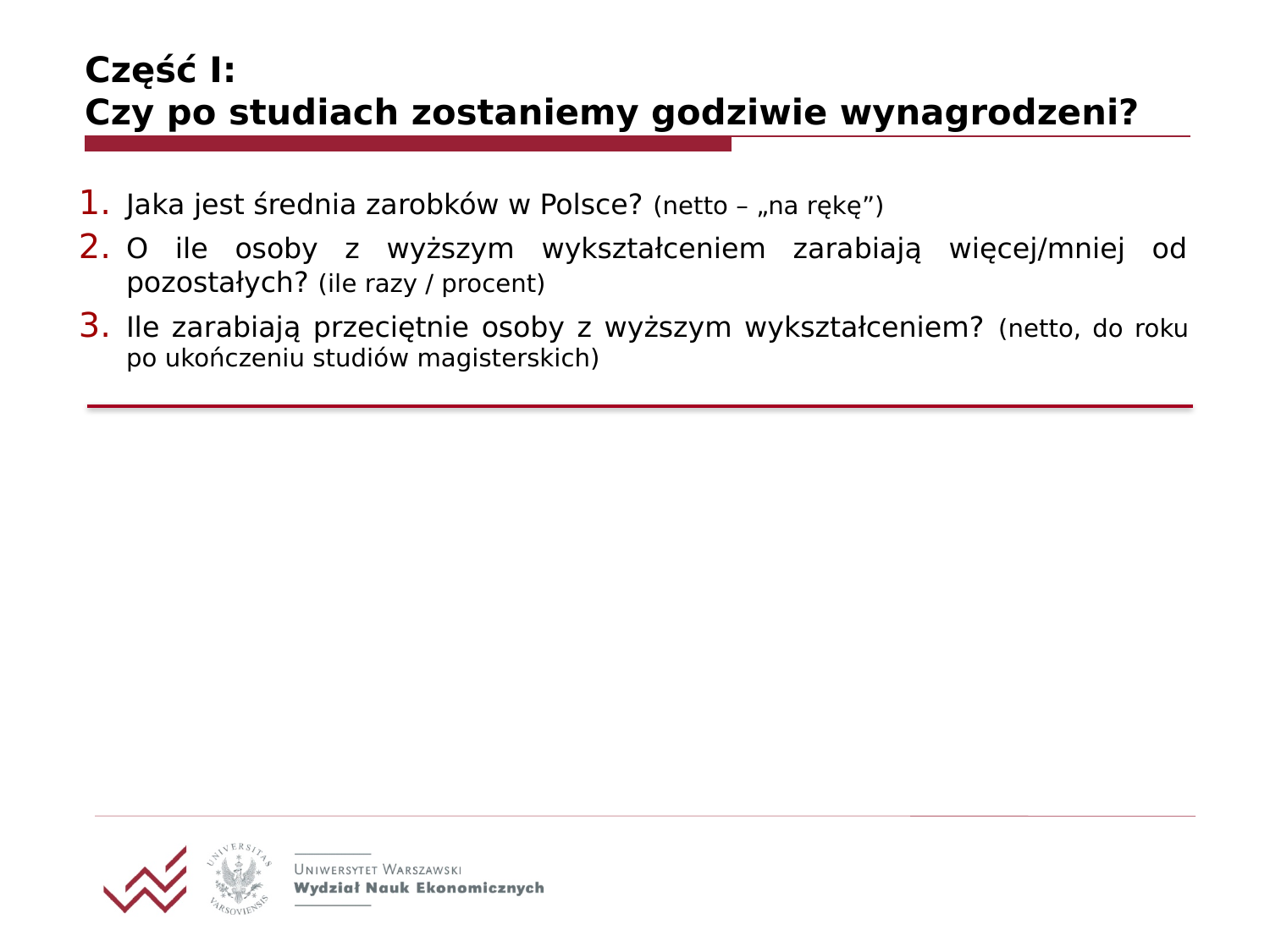

# Część I: Czy po studiach zostaniemy godziwie wynagrodzeni?
Jaka jest średnia zarobków w Polsce? (netto – „na rękę”)
O ile osoby z wyższym wykształceniem zarabiają więcej/mniej od pozostałych? (ile razy / procent)
Ile zarabiają przeciętnie osoby z wyższym wykształceniem? (netto, do roku po ukończeniu studiów magisterskich)